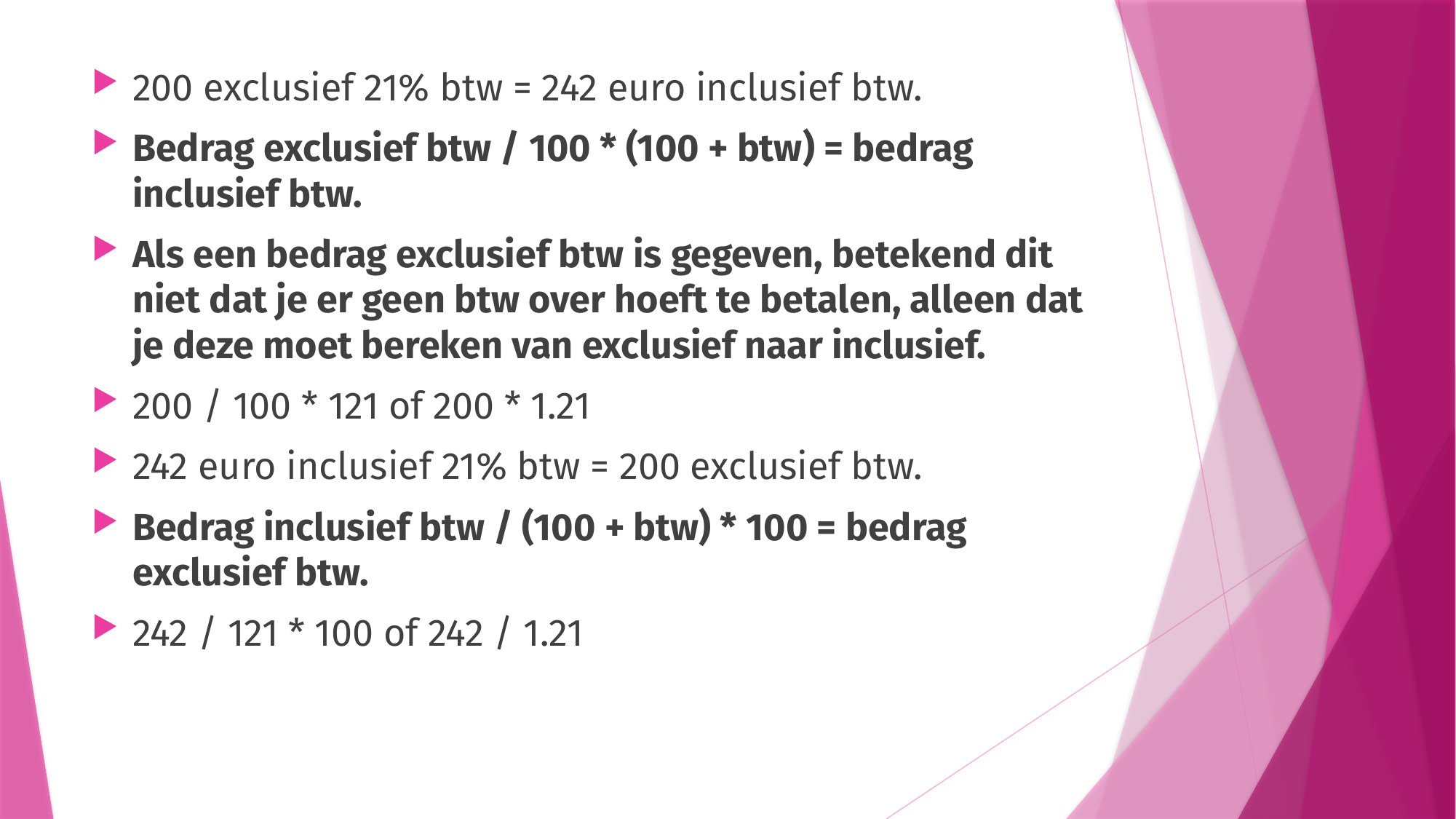

200 exclusief 21% btw = 242 euro inclusief btw.
Bedrag exclusief btw / 100 * (100 + btw) = bedrag inclusief btw.
Als een bedrag exclusief btw is gegeven, betekend dit niet dat je er geen btw over hoeft te betalen, alleen dat je deze moet bereken van exclusief naar inclusief.
200 / 100 * 121 of 200 * 1.21
242 euro inclusief 21% btw = 200 exclusief btw.
Bedrag inclusief btw / (100 + btw) * 100 = bedrag exclusief btw.
242 / 121 * 100 of 242 / 1.21

#